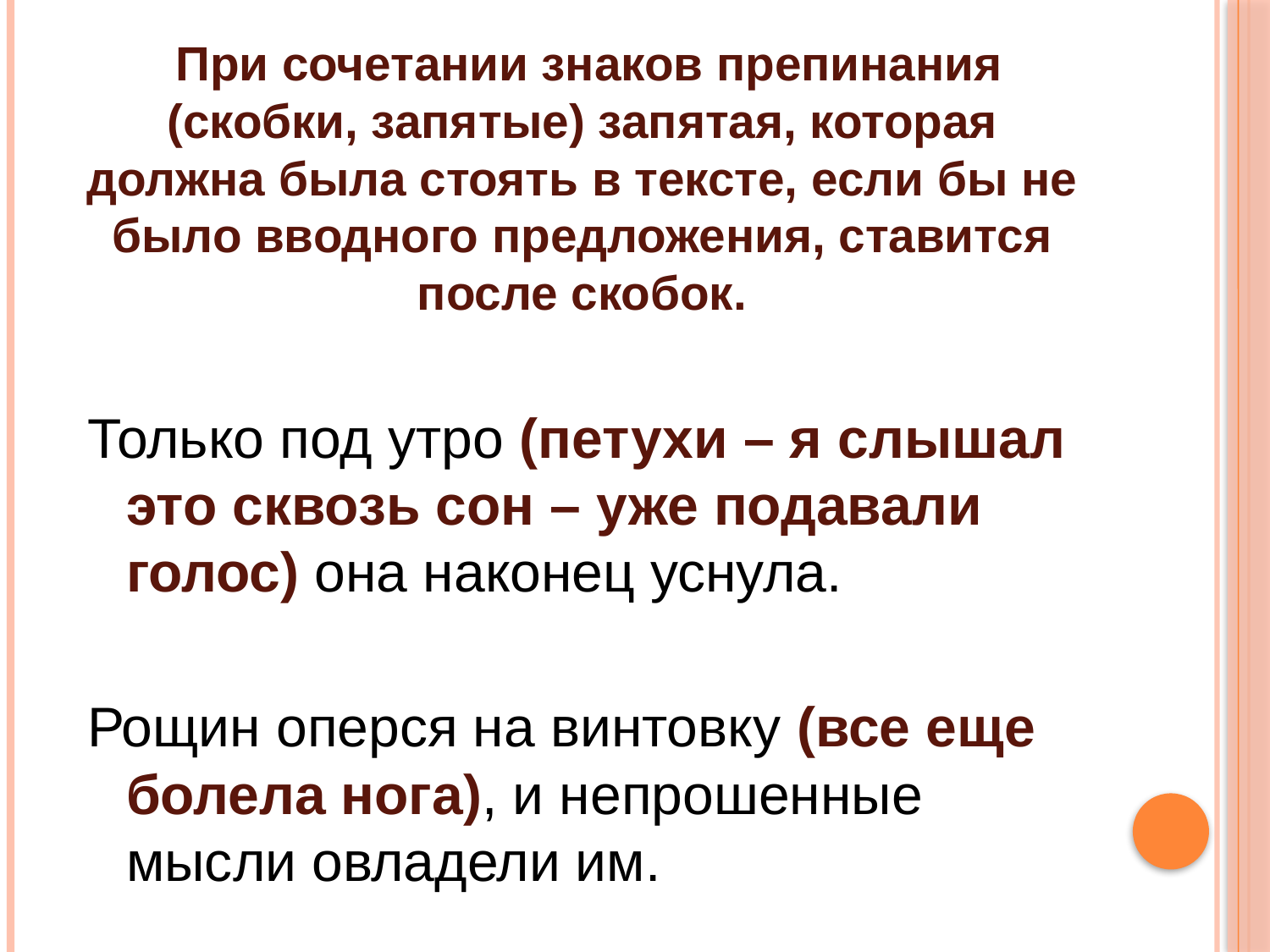

# При сочетании знаков препинания (скобки, запятые) запятая, которая должна была стоять в тексте, если бы не было вводного предложения, ставится после скобок.
Только под утро (петухи – я слышал это сквозь сон – уже подавали голос) она наконец уснула.

Рощин оперся на винтовку (все еще болела нога), и непрошенные мысли овладели им.